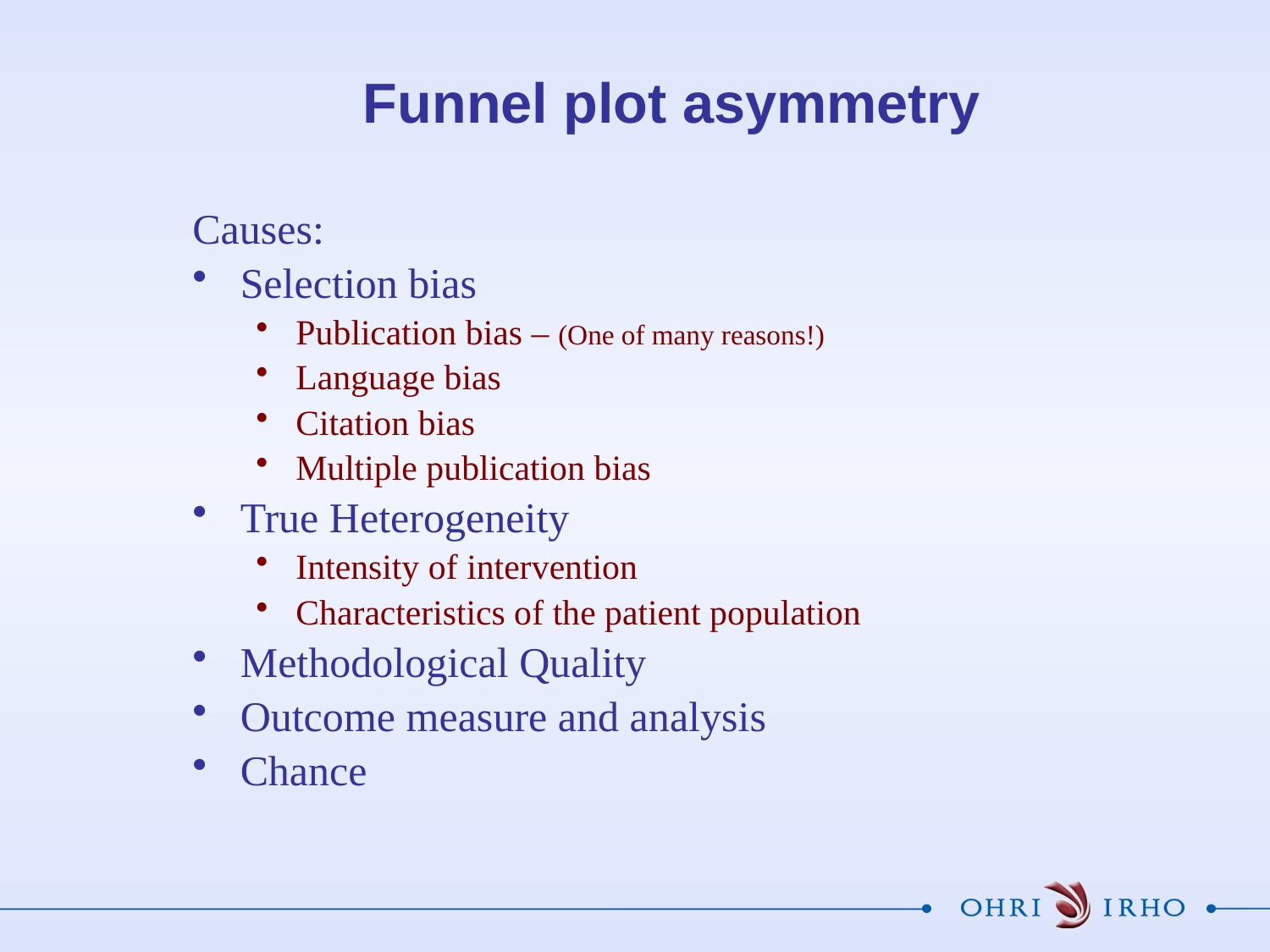

# Funnel plot asymmetry
Causes:
Selection bias
Publication bias – (One of many reasons!)
Language bias
Citation bias
Multiple publication bias
True Heterogeneity
Intensity of intervention
Characteristics of the patient population
Methodological Quality
Outcome measure and analysis
Chance